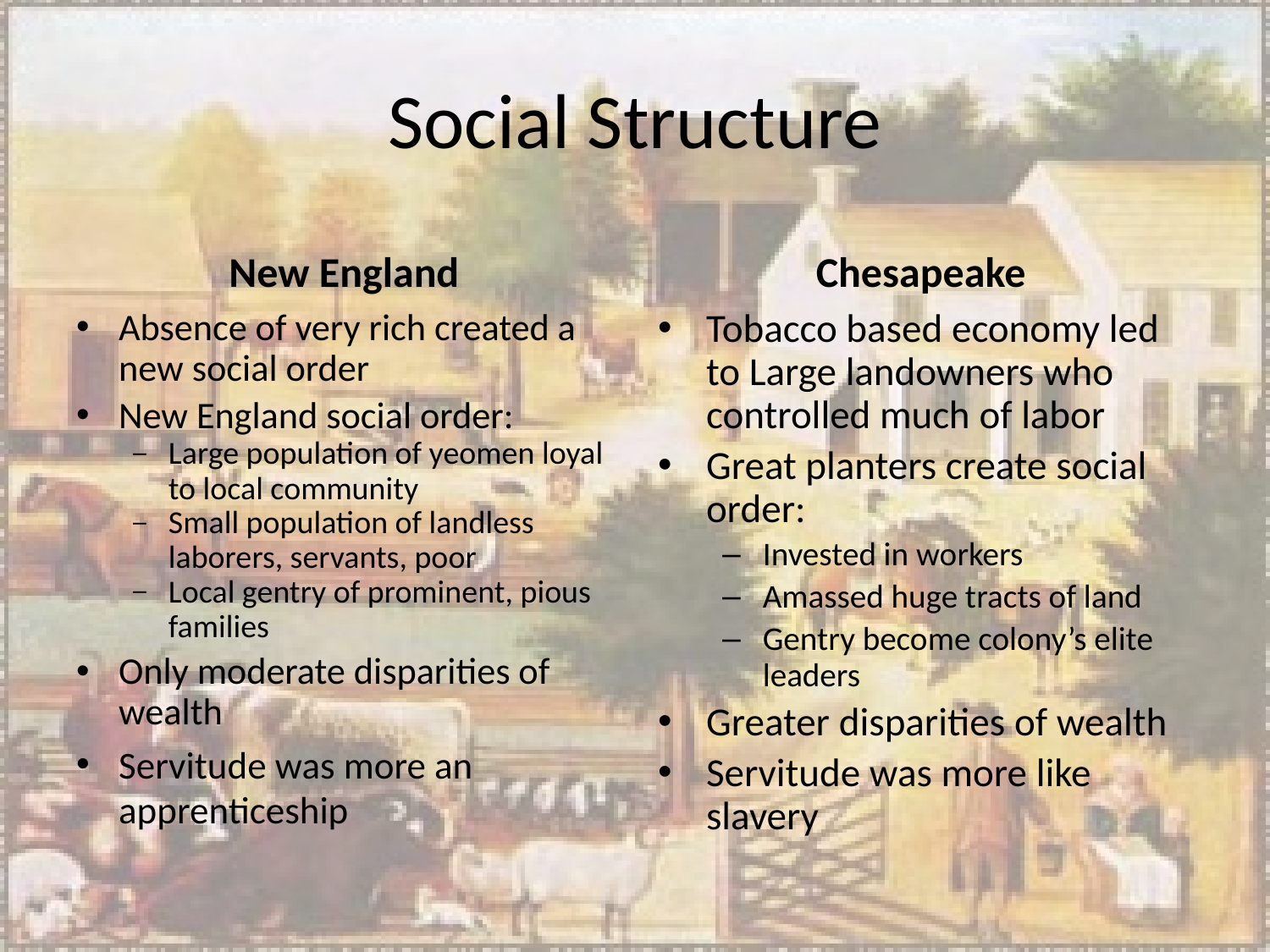

# Social Structure
New England
Chesapeake
Absence of very rich created a new social order
New England social order:
Large population of yeomen loyal to local community
Small population of landless laborers, servants, poor
Local gentry of prominent, pious families
Only moderate disparities of wealth
Servitude was more an apprenticeship
Tobacco based economy led to Large landowners who controlled much of labor
Great planters create social order:
Invested in workers
Amassed huge tracts of land
Gentry become colony’s elite leaders
Greater disparities of wealth
Servitude was more like slavery